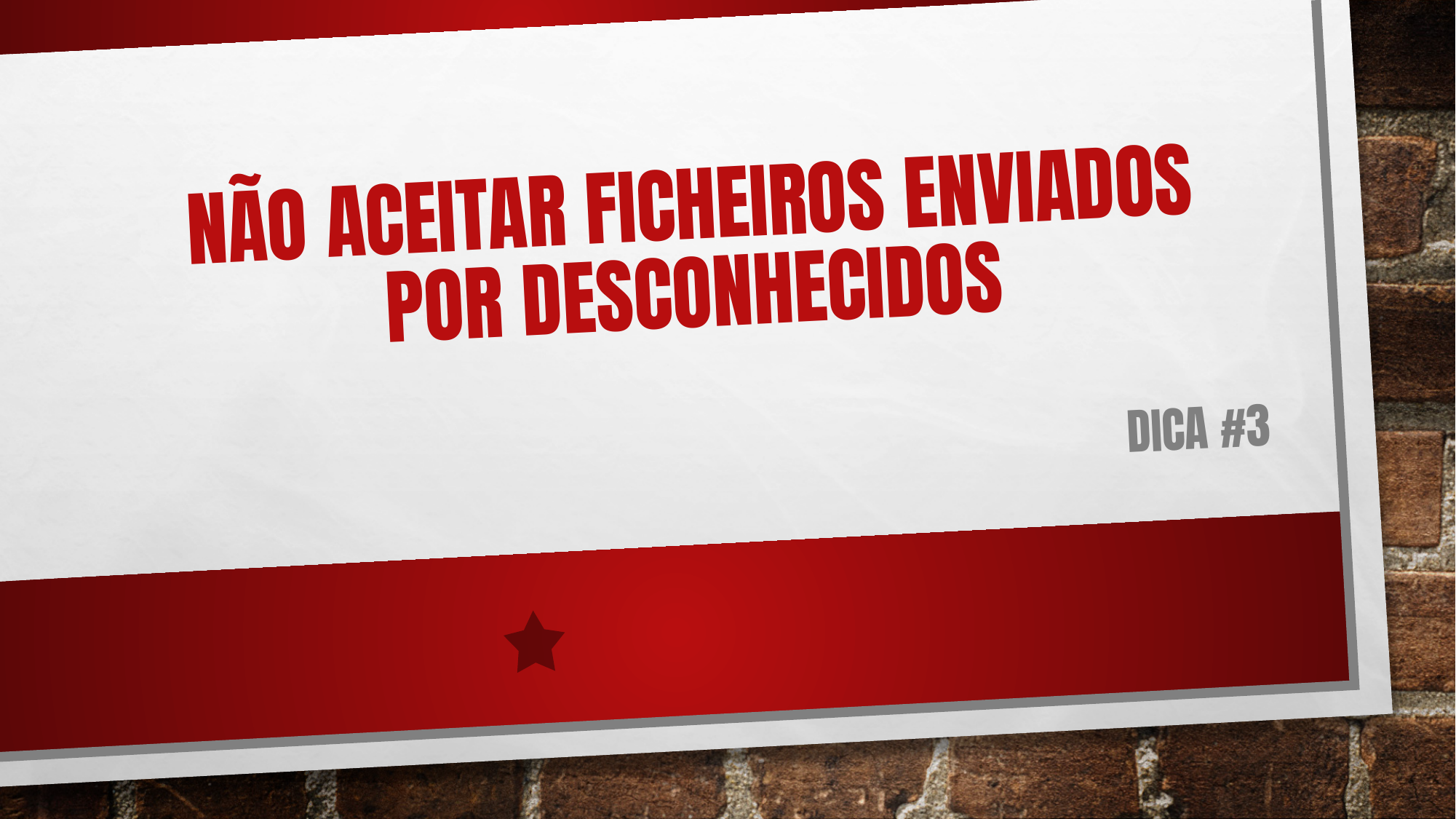

# Não aceitar ficheiros enviados por desconhecidos
Dica #3